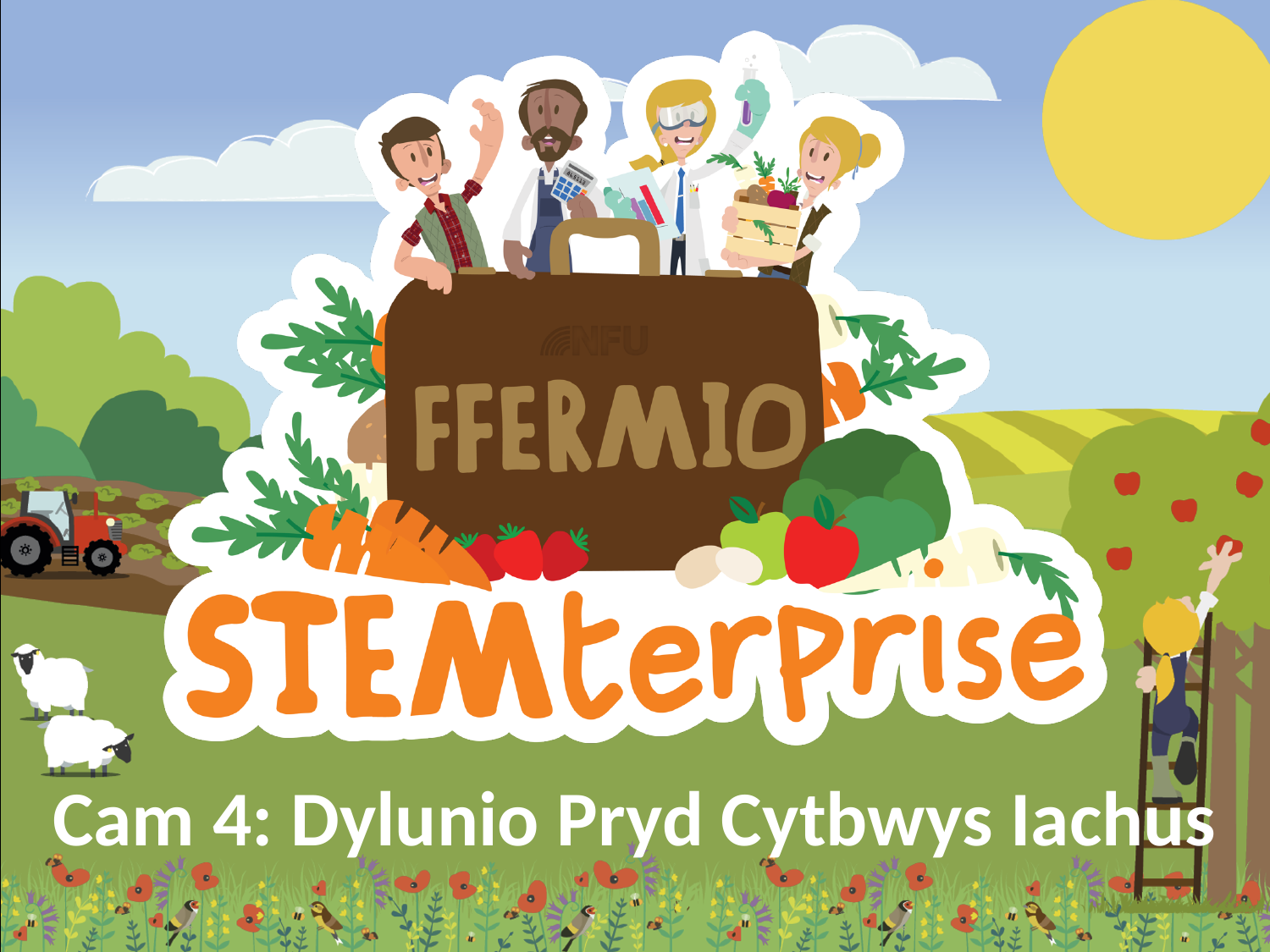

# Cam 4: Dylunio Pryd Cytbwys Iachus